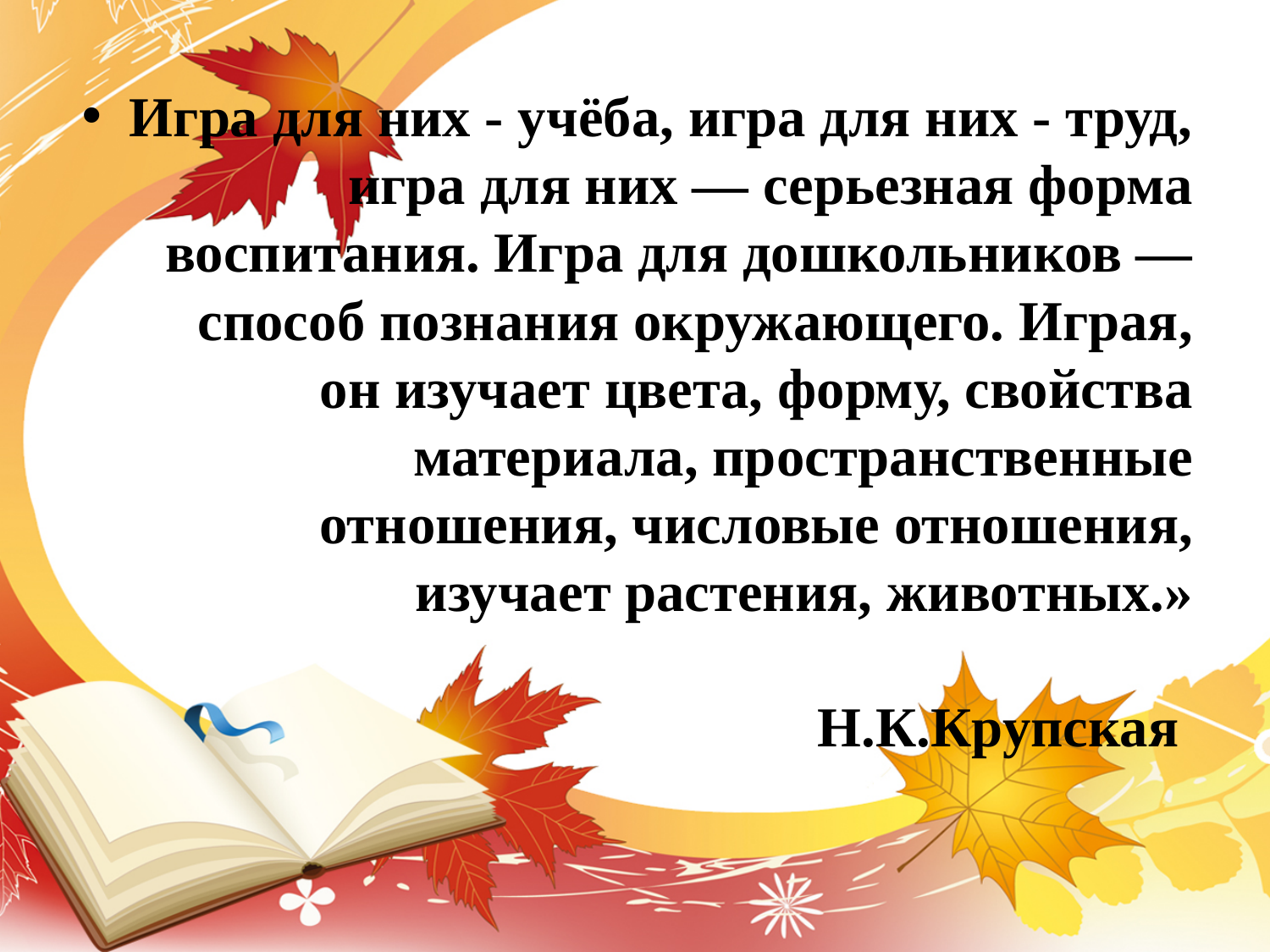

Игра для них - учёба, игра для них - труд, игра для них — серьезная форма воспитания. Игра для дошкольников — способ познания окружающего. Играя, он изучает цвета, форму, свойства материала, пространственные отношения, числовые отношения, изучает растения, животных.»
                                                                                      Н.К.Крупская